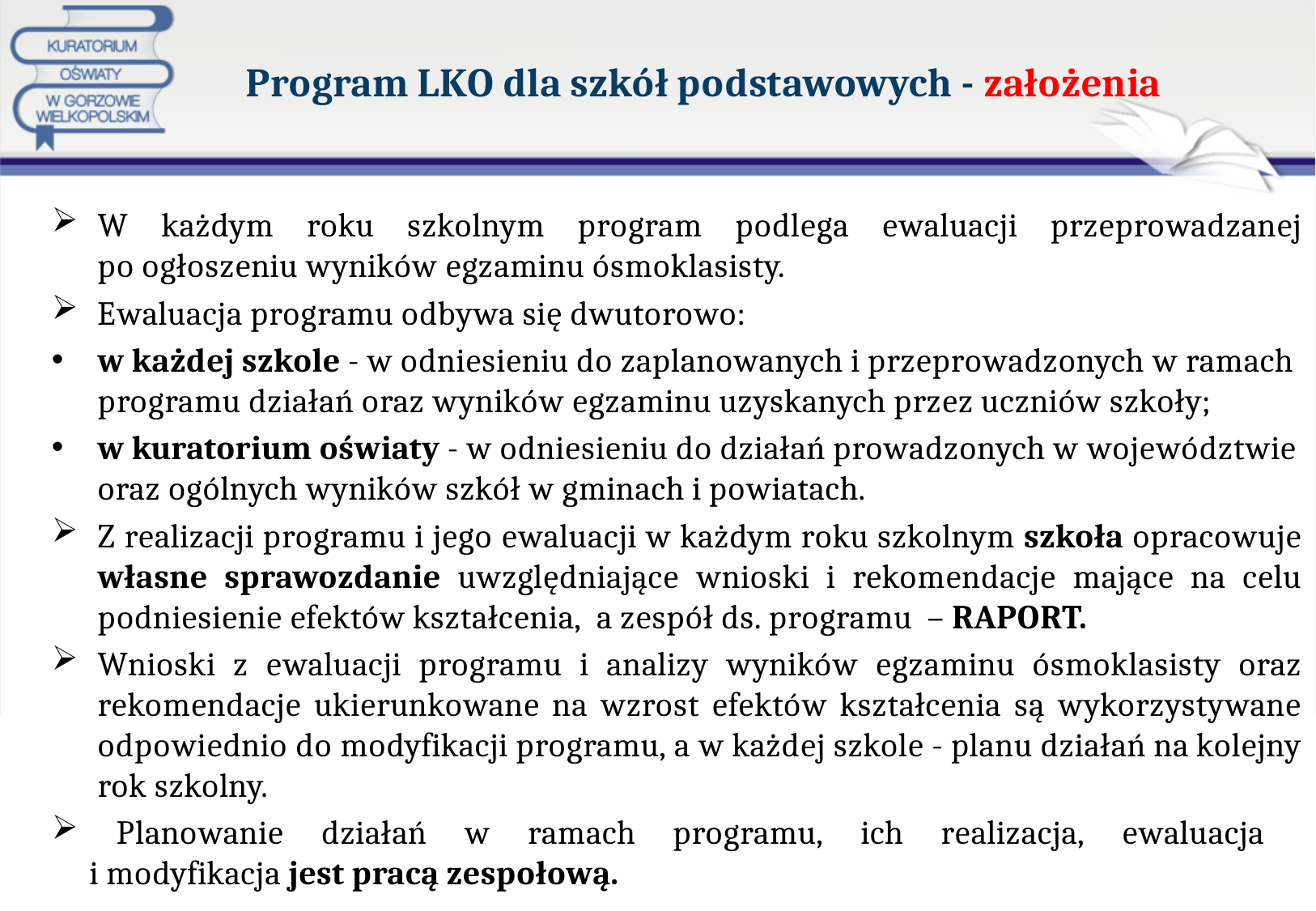

# Program LKO dla szkół podstawowych - założenia
W każdym roku szkolnym program podlega ewaluacji przeprowadzanej po ogłoszeniu wyników egzaminu ósmoklasisty.
Ewaluacja programu odbywa się dwutorowo:
w każdej szkole - w odniesieniu do zaplanowanych i przeprowadzonych w ramach programu działań oraz wyników egzaminu uzyskanych przez uczniów szkoły;
w kuratorium oświaty - w odniesieniu do działań prowadzonych w województwie oraz ogólnych wyników szkół w gminach i powiatach.
Z realizacji programu i jego ewaluacji w każdym roku szkolnym szkoła opracowuje własne sprawozdanie uwzględniające wnioski i rekomendacje mające na celu podniesienie efektów kształcenia,  a zespół ds. programu  – RAPORT.
Wnioski z ewaluacji programu i analizy wyników egzaminu ósmoklasisty oraz rekomendacje ukierunkowane na wzrost efektów kształcenia są wykorzystywane odpowiednio do modyfikacji programu, a w każdej szkole - planu działań na kolejny rok szkolny.
 Planowanie działań w ramach programu, ich realizacja, ewaluacja
     i modyfikacja jest pracą zespołową.